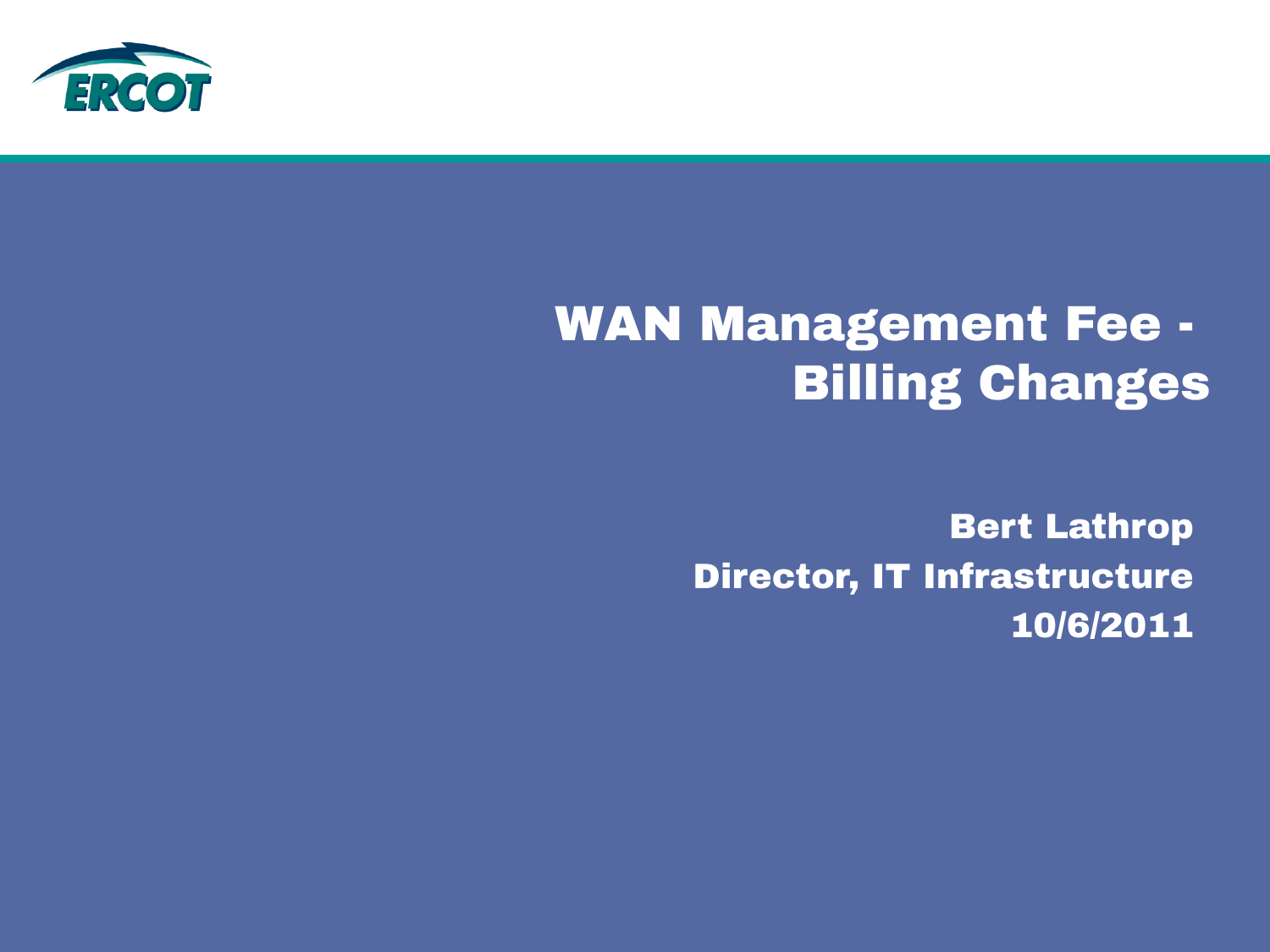

# WAN Management Fee - Billing Changes
Bert Lathrop
Director, IT Infrastructure
10/6/2011